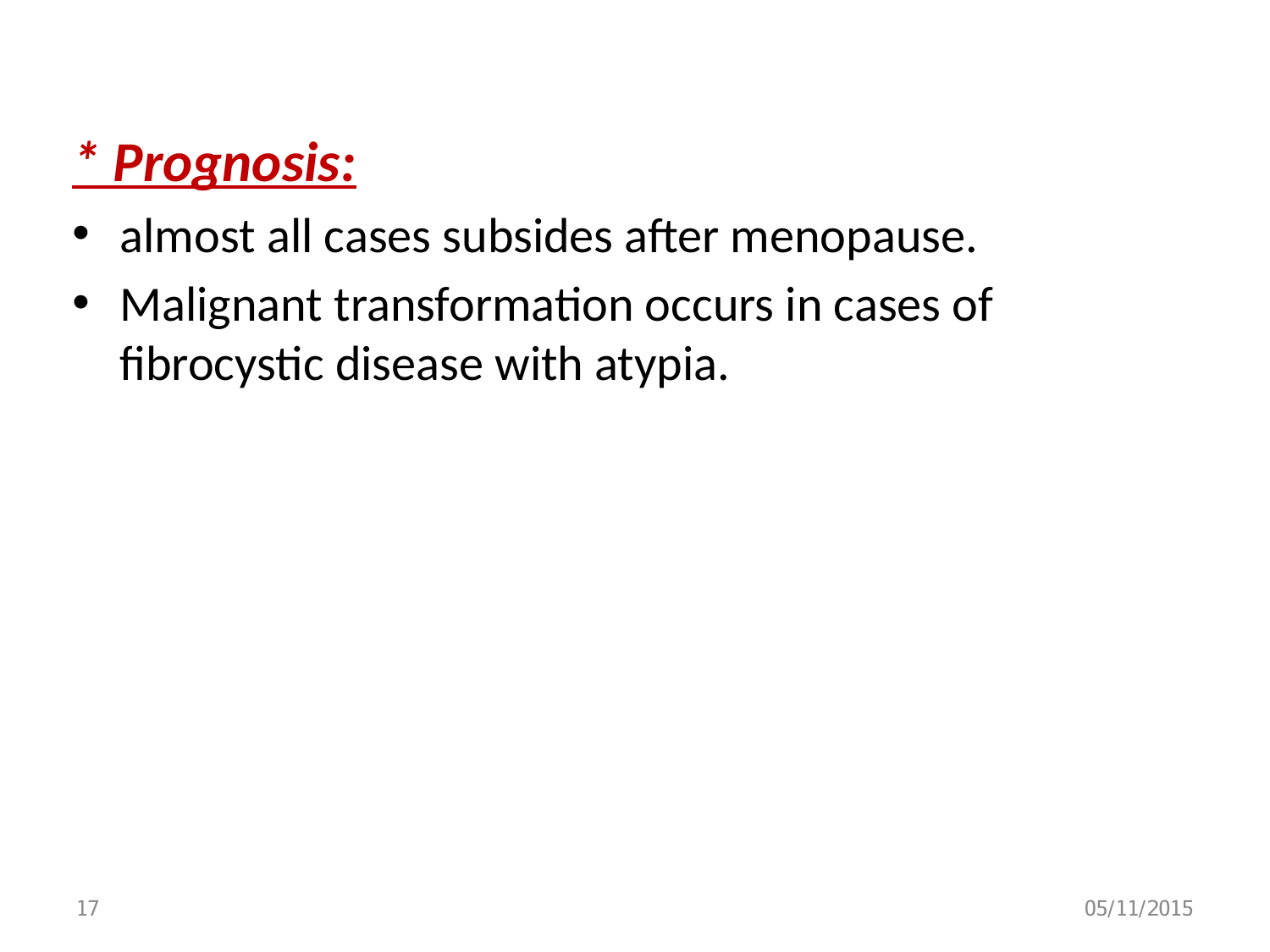

* Prognosis:
almost all cases subsides after menopause.
Malignant transformation occurs in cases of fibrocystic disease with atypia.

17
05/11/2015